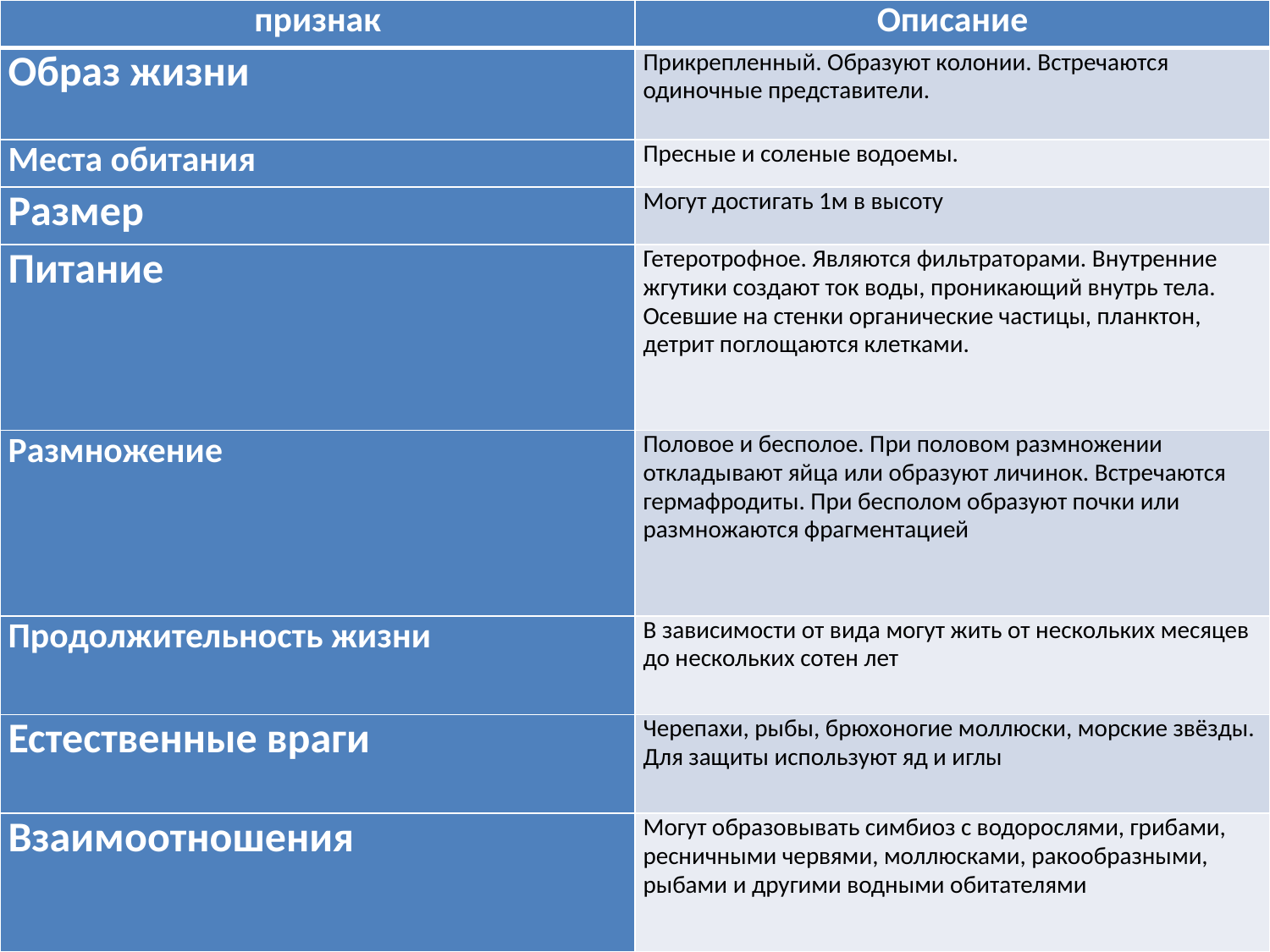

| признак | Описание |
| --- | --- |
| Образ жизни | Прикрепленный. Образуют колонии. Встречаются одиночные представители. |
| Места обитания | Пресные и соленые водоемы. |
| Размер | Могут достигать 1м в высоту |
| Питание | Гетеротрофное. Являются фильтраторами. Внутренние жгутики создают ток воды, проникающий внутрь тела. Осевшие на стенки органические частицы, планктон, детрит поглощаются клетками. |
| Размножение | Половое и бесполое. При половом размножении откладывают яйца или образуют личинок. Встречаются гермафродиты. При бесполом образуют почки или размножаются фрагментацией |
| Продолжительность жизни | В зависимости от вида могут жить от нескольких месяцев до нескольких сотен лет |
| Естественные враги | Черепахи, рыбы, брюхоногие моллюски, морские звёзды. Для защиты используют яд и иглы |
| Взаимоотношения | Могут образовывать симбиоз с водорослями, грибами, ресничными червями, моллюсками, ракообразными, рыбами и другими водными обитателями |